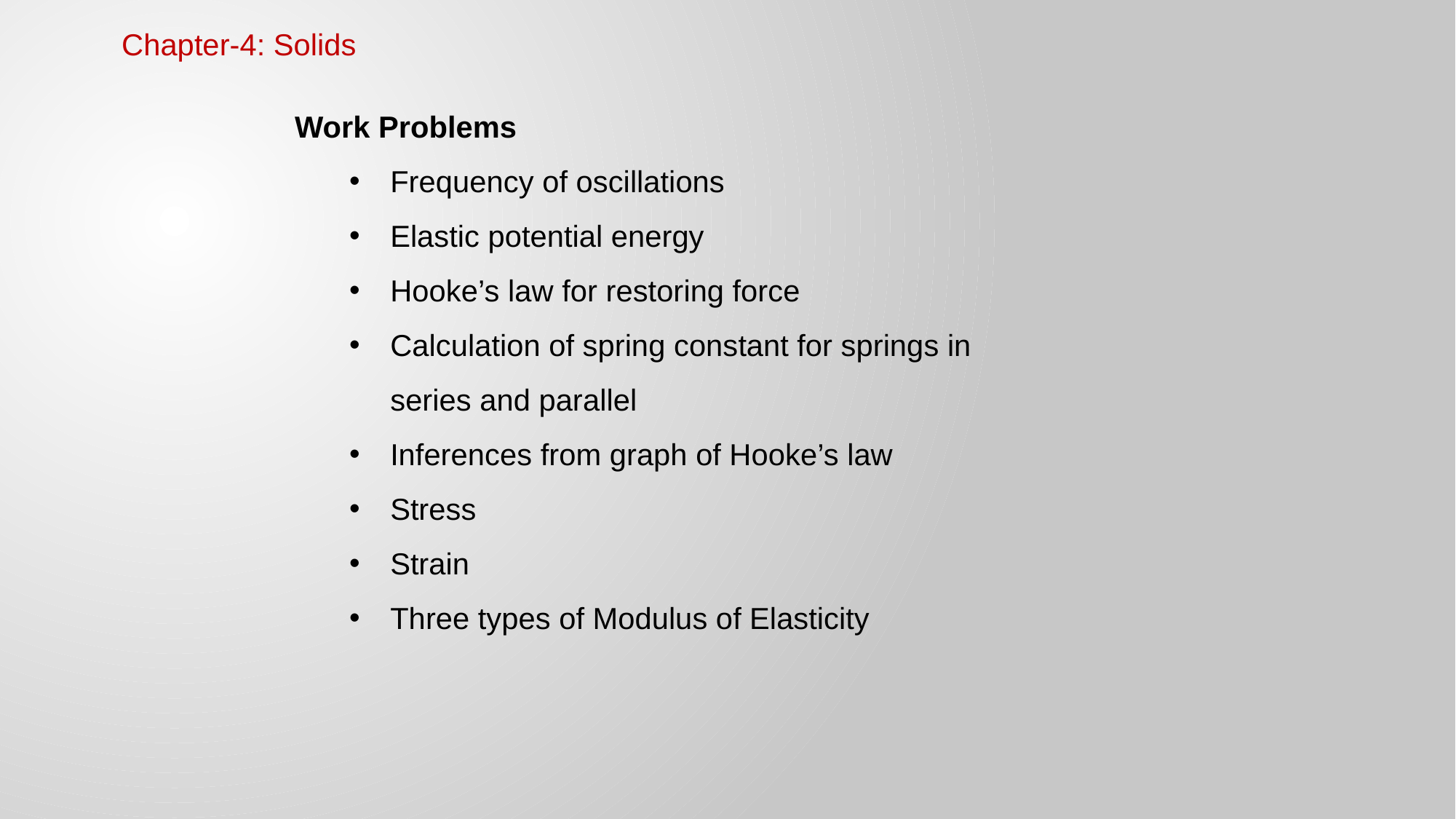

Chapter-4: Solids
Work Problems
Frequency of oscillations
Elastic potential energy
Hooke’s law for restoring force
Calculation of spring constant for springs in series and parallel
Inferences from graph of Hooke’s law
Stress
Strain
Three types of Modulus of Elasticity